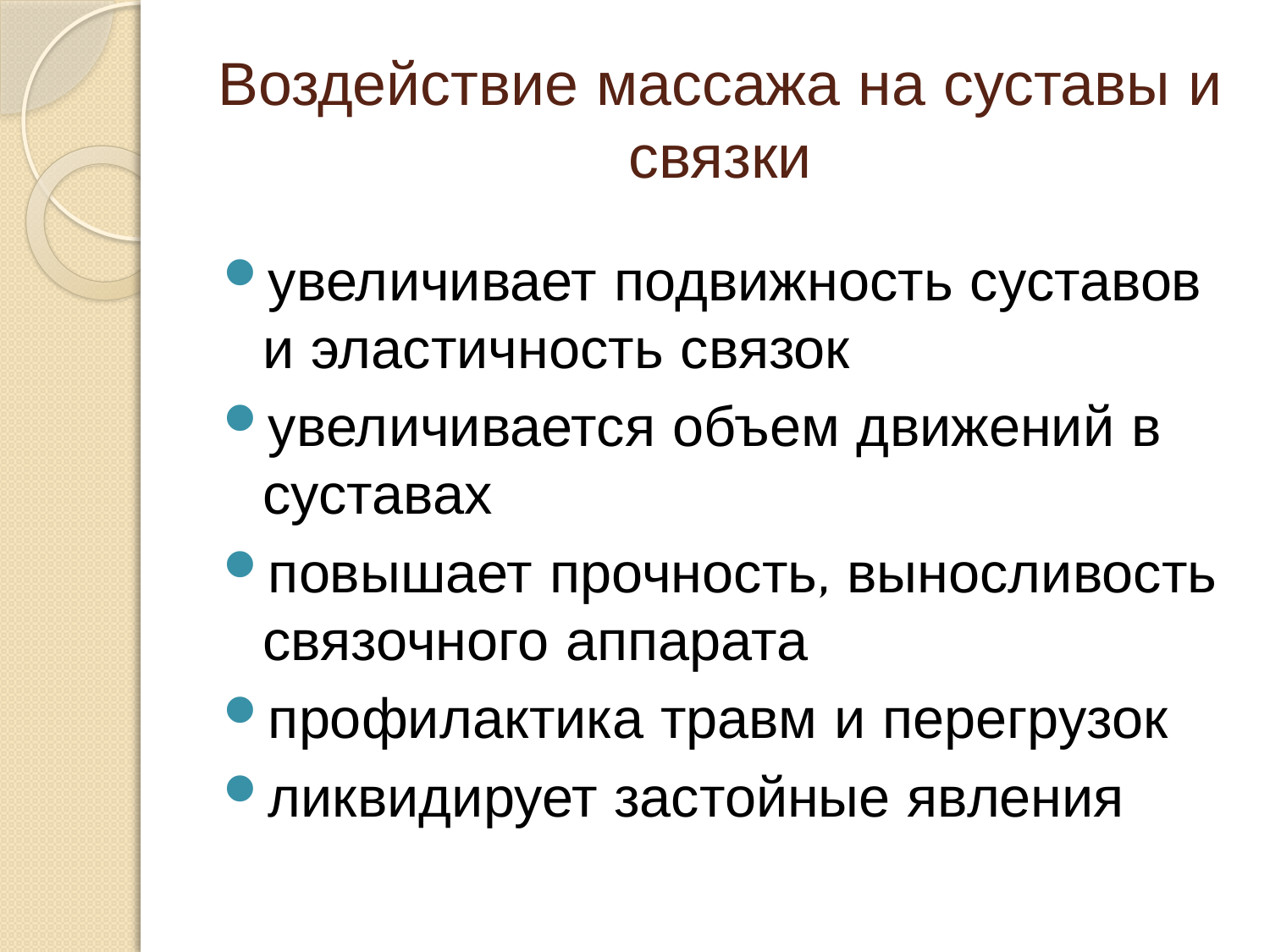

# Воздействие массажа на суставы и связки
увеличивает подвижность суставов и эластичность связок
увеличивается объем движений в суставах
повышает прочность, выносливость связочного аппарата
профилактика травм и перегрузок
ликвидирует застойные явления